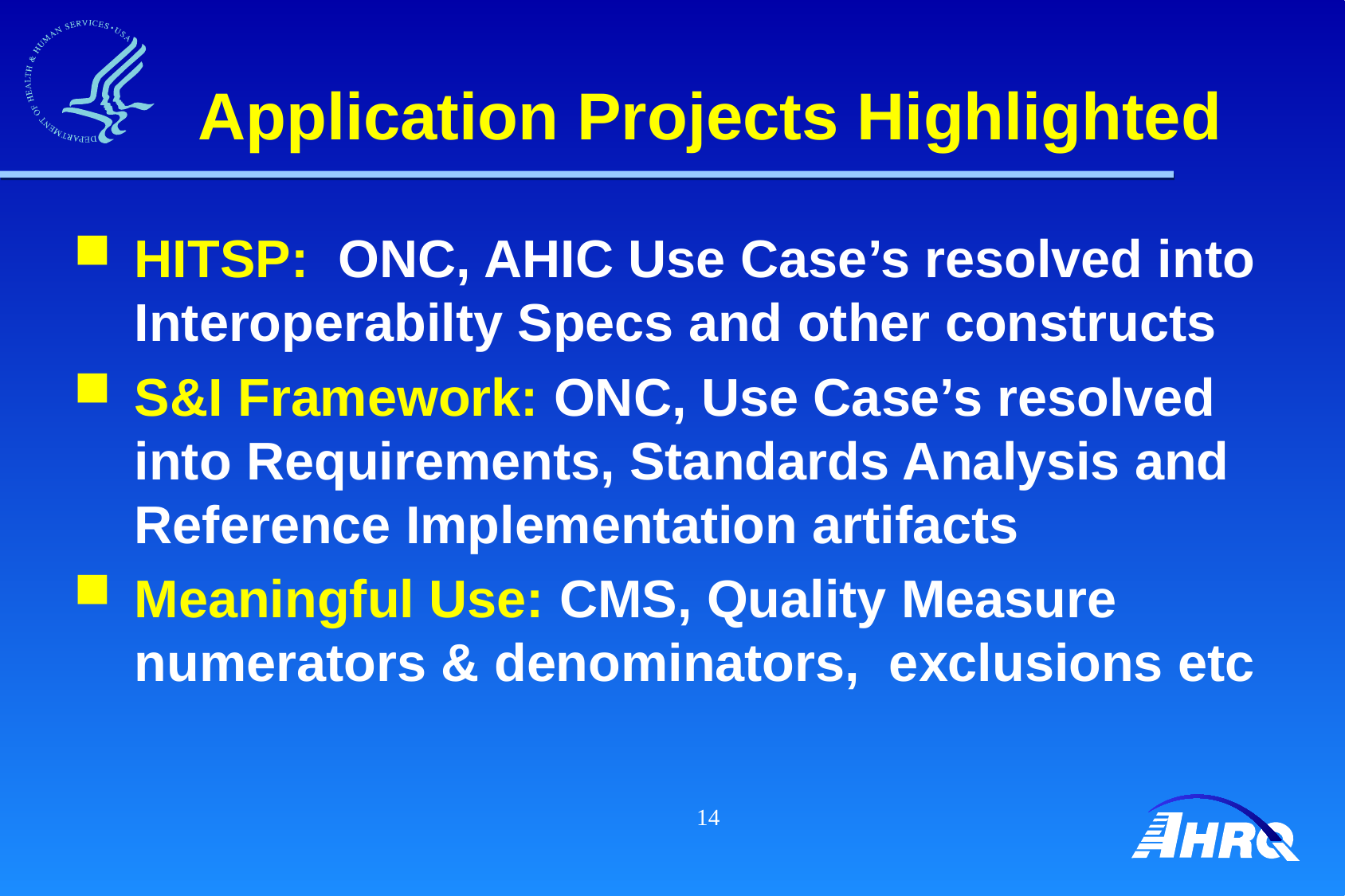

# Application Projects Highlighted
HITSP:  ONC, AHIC Use Case’s resolved into Interoperabilty Specs and other constructs
S&I Framework: ONC, Use Case’s resolved into Requirements, Standards Analysis and Reference Implementation artifacts
Meaningful Use: CMS, Quality Measure numerators & denominators,  exclusions etc

14